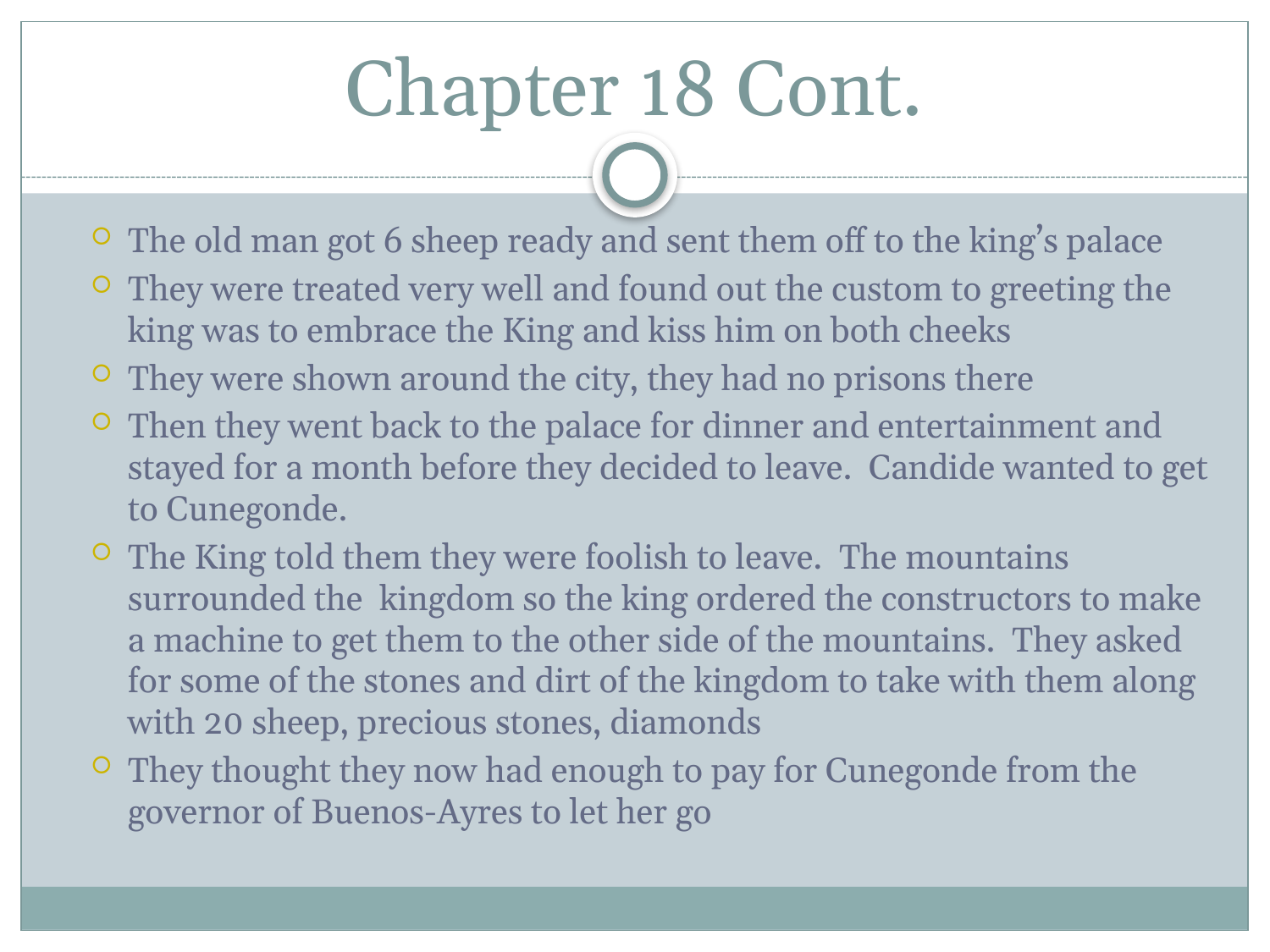

# Chapter 18 Cont.
The old man got 6 sheep ready and sent them off to the king’s palace
They were treated very well and found out the custom to greeting the king was to embrace the King and kiss him on both cheeks
They were shown around the city, they had no prisons there
Then they went back to the palace for dinner and entertainment and stayed for a month before they decided to leave.  Candide wanted to get to Cunegonde.
The King told them they were foolish to leave.  The mountains surrounded the  kingdom so the king ordered the constructors to make a machine to get them to the other side of the mountains.  They asked for some of the stones and dirt of the kingdom to take with them along with 20 sheep, precious stones, diamonds
They thought they now had enough to pay for Cunegonde from the governor of Buenos-Ayres to let her go